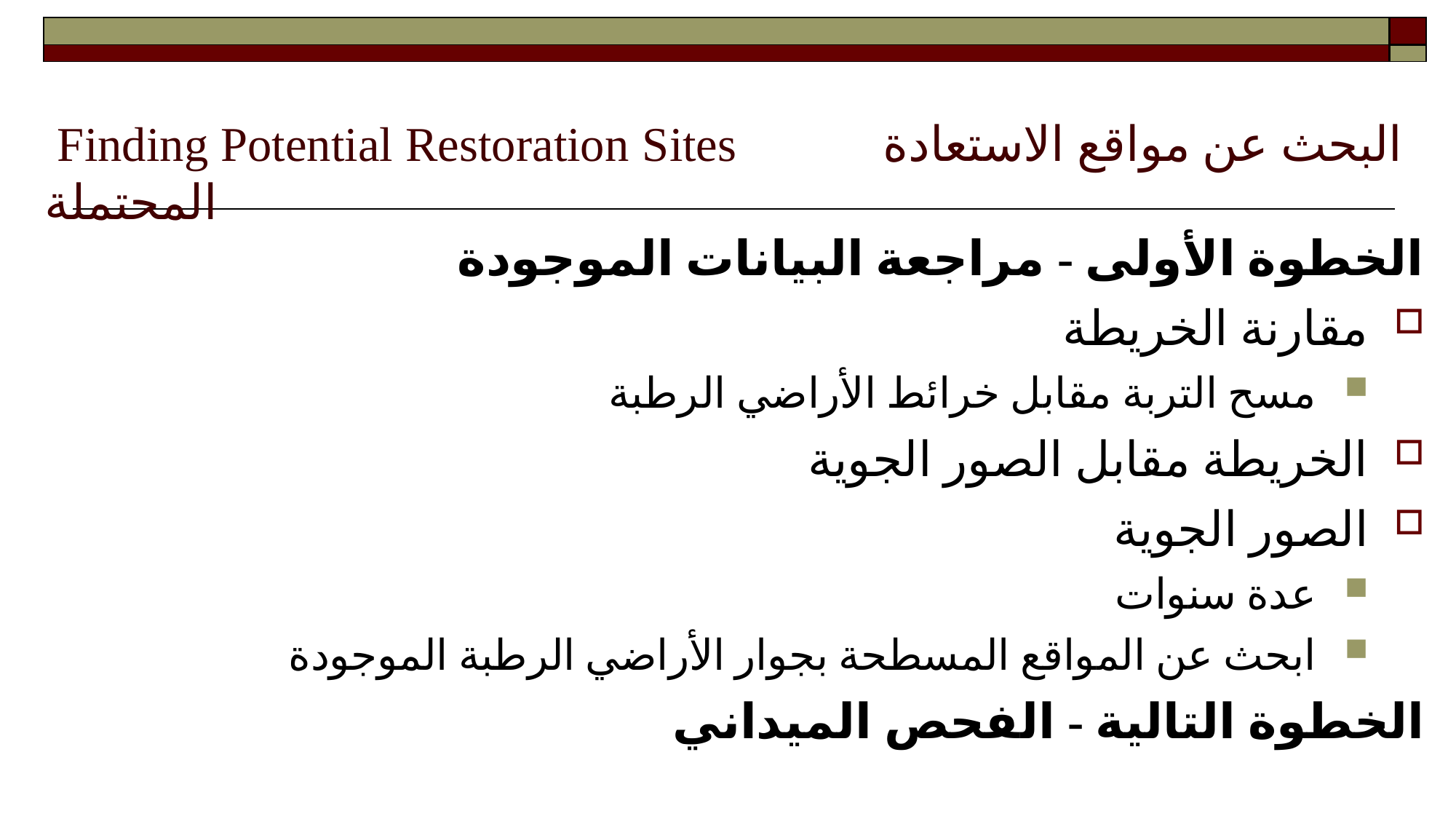

|  |  |
| --- | --- |
|  |  |
# Finding Potential Restoration Sites            البحث عن مواقع الاستعادة المحتملة
الخطوة الأولى - مراجعة البيانات الموجودة
مقارنة الخريطة
مسح التربة مقابل خرائط الأراضي الرطبة
الخريطة مقابل الصور الجوية
الصور الجوية
عدة سنوات
ابحث عن المواقع المسطحة بجوار الأراضي الرطبة الموجودة
الخطوة التالية - الفحص الميداني